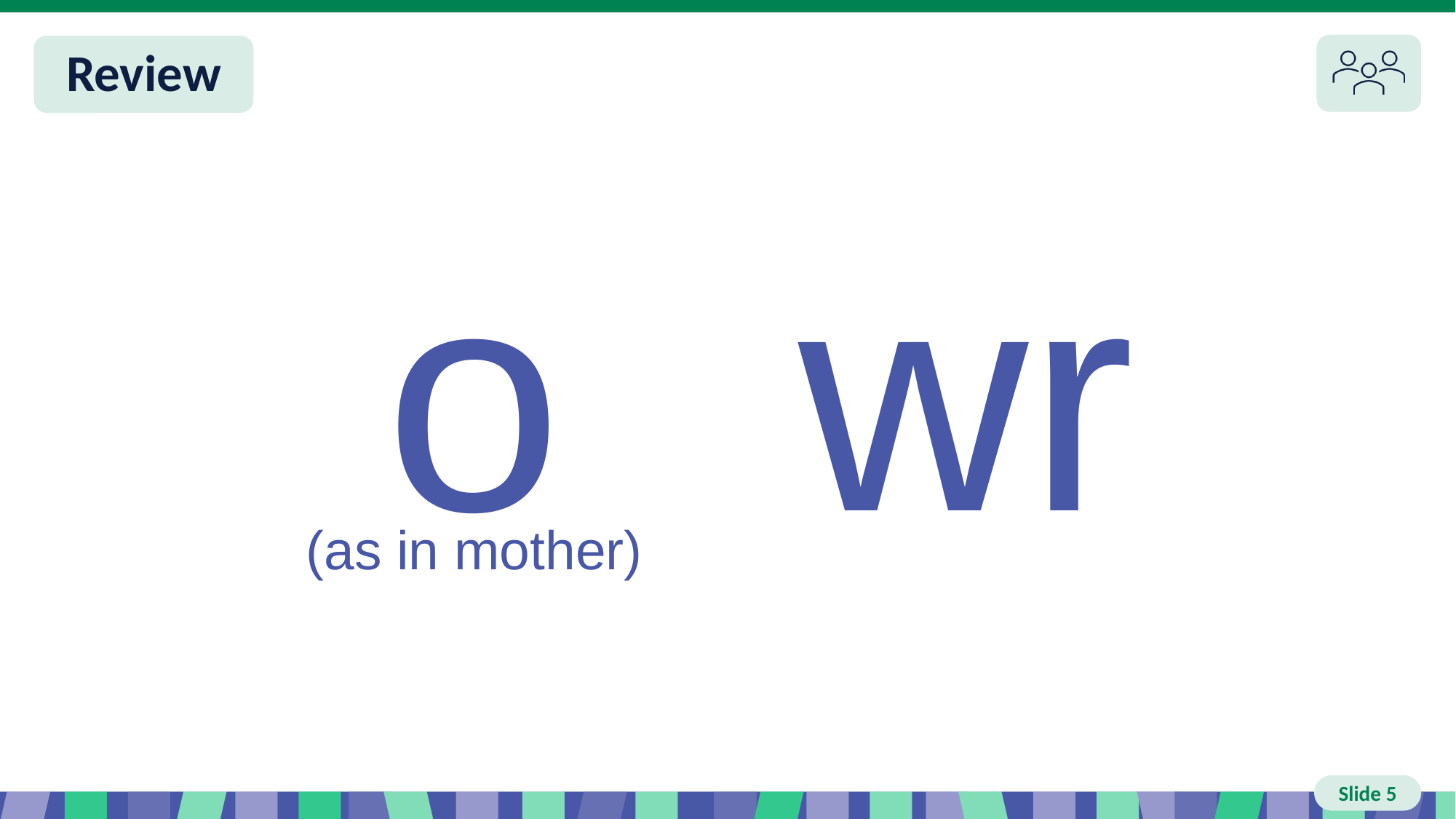

# Slide 5 Review You do
 wr
 o

(as in mother)